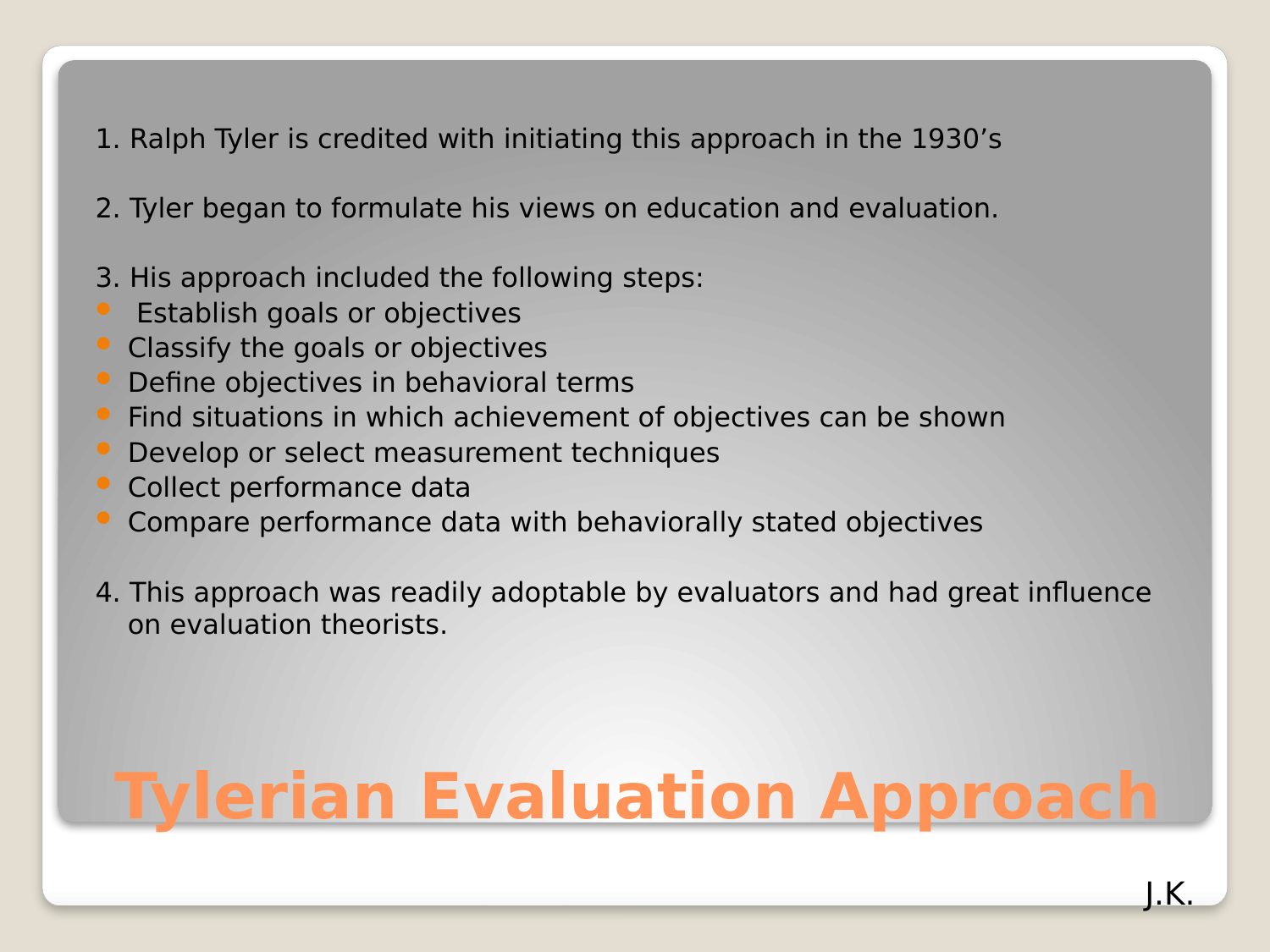

1. Ralph Tyler is credited with initiating this approach in the 1930’s

2. Tyler began to formulate his views on education and evaluation.

3. His approach included the following steps:
 Establish goals or objectives
Classify the goals or objectives
Define objectives in behavioral terms
Find situations in which achievement of objectives can be shown
Develop or select measurement techniques
Collect performance data
Compare performance data with behaviorally stated objectives

4. This approach was readily adoptable by evaluators and had great influence on evaluation theorists.

# Tylerian Evaluation Approach
J.K.